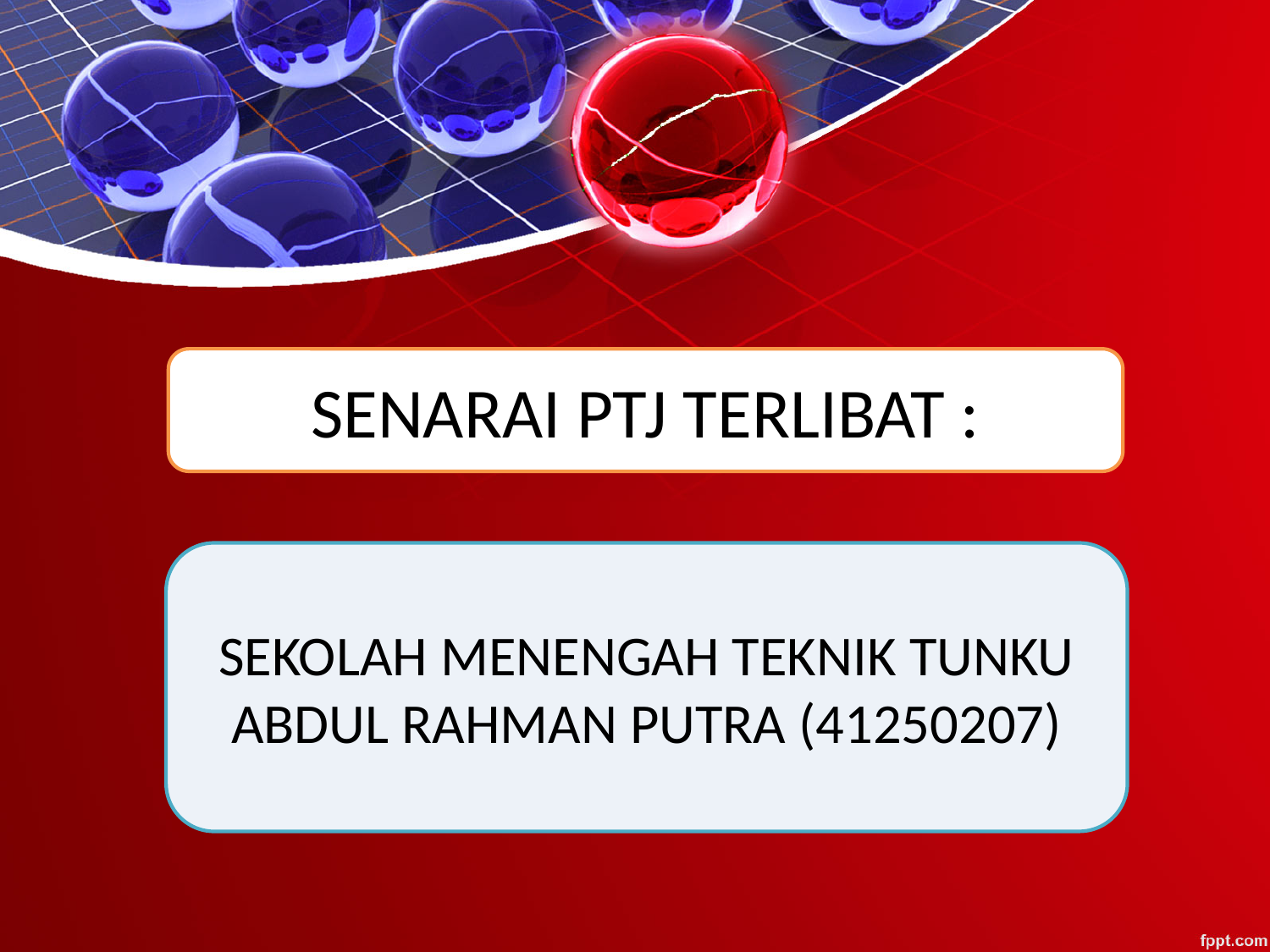

SENARAI PTJ TERLIBAT :

SEKOLAH MENENGAH TEKNIK TUNKU ABDUL RAHMAN PUTRA (41250207)